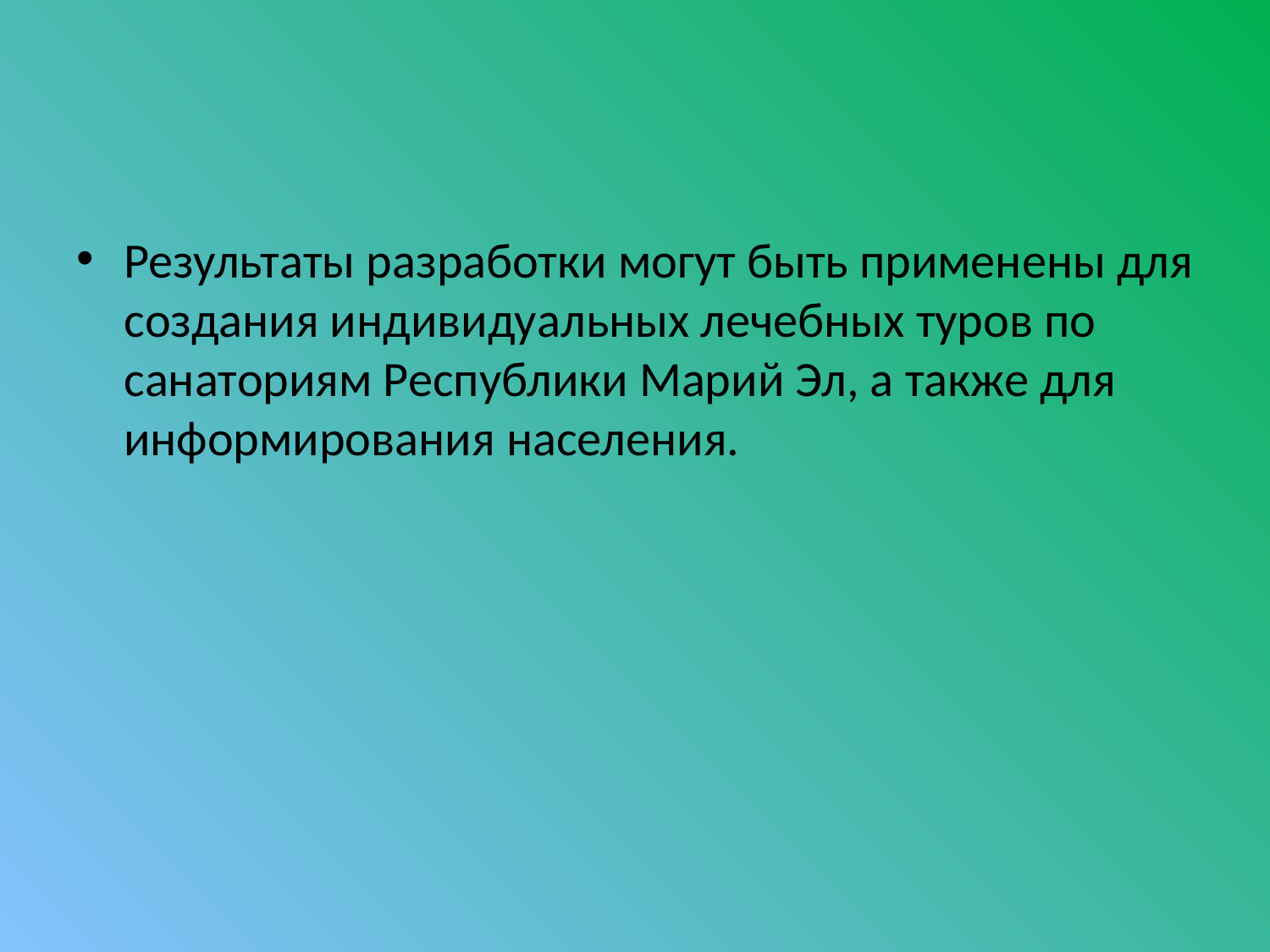

#
Результаты разработки могут быть применены для создания индивидуальных лечебных туров по санаториям Республики Марий Эл, а также для информирования населения.